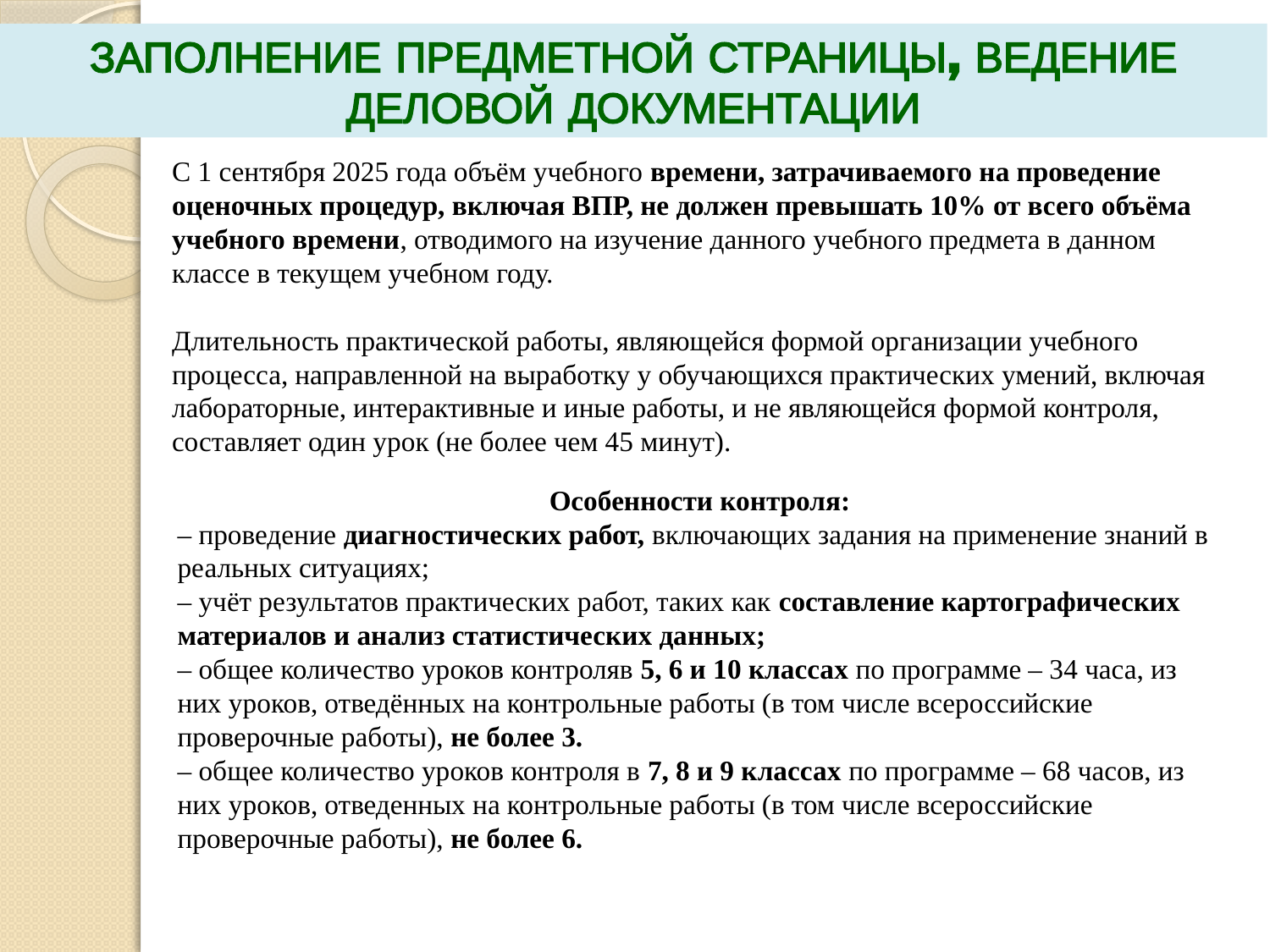

ЗАПОЛНЕНИЕ ПРЕДМЕТНОЙ СТРАНИЦЫ, ВЕДЕНИЕ ДЕЛОВОЙ ДОКУМЕНТАЦИИ
С 1 сентября 2025 года объём учебного времени, затрачиваемого на проведение оценочных процедур, включая ВПР, не должен превышать 10% от всего объёма учебного времени, отводимого на изучение данного учебного предмета в данном классе в текущем учебном году.

Длительность практической работы, являющейся формой организации учебного процесса, направленной на выработку у обучающихся практических умений, включая лабораторные, интерактивные и иные работы, и не являющейся формой контроля, составляет один урок (не более чем 45 минут).
Особенности контроля:
– проведение диагностических работ, включающих задания на применение знаний в реальных ситуациях;
– учёт результатов практических работ, таких как составление картографических материалов и анализ статистических данных;
– общее количество уроков контроляв 5, 6 и 10 классах по программе – 34 часа, из них уроков, отведённых на контрольные работы (в том числе всероссийские проверочные работы), не более 3.
– общее количество уроков контроля в 7, 8 и 9 классах по программе – 68 часов, из них уроков, отведенных на контрольные работы (в том числе всероссийские проверочные работы), не более 6.